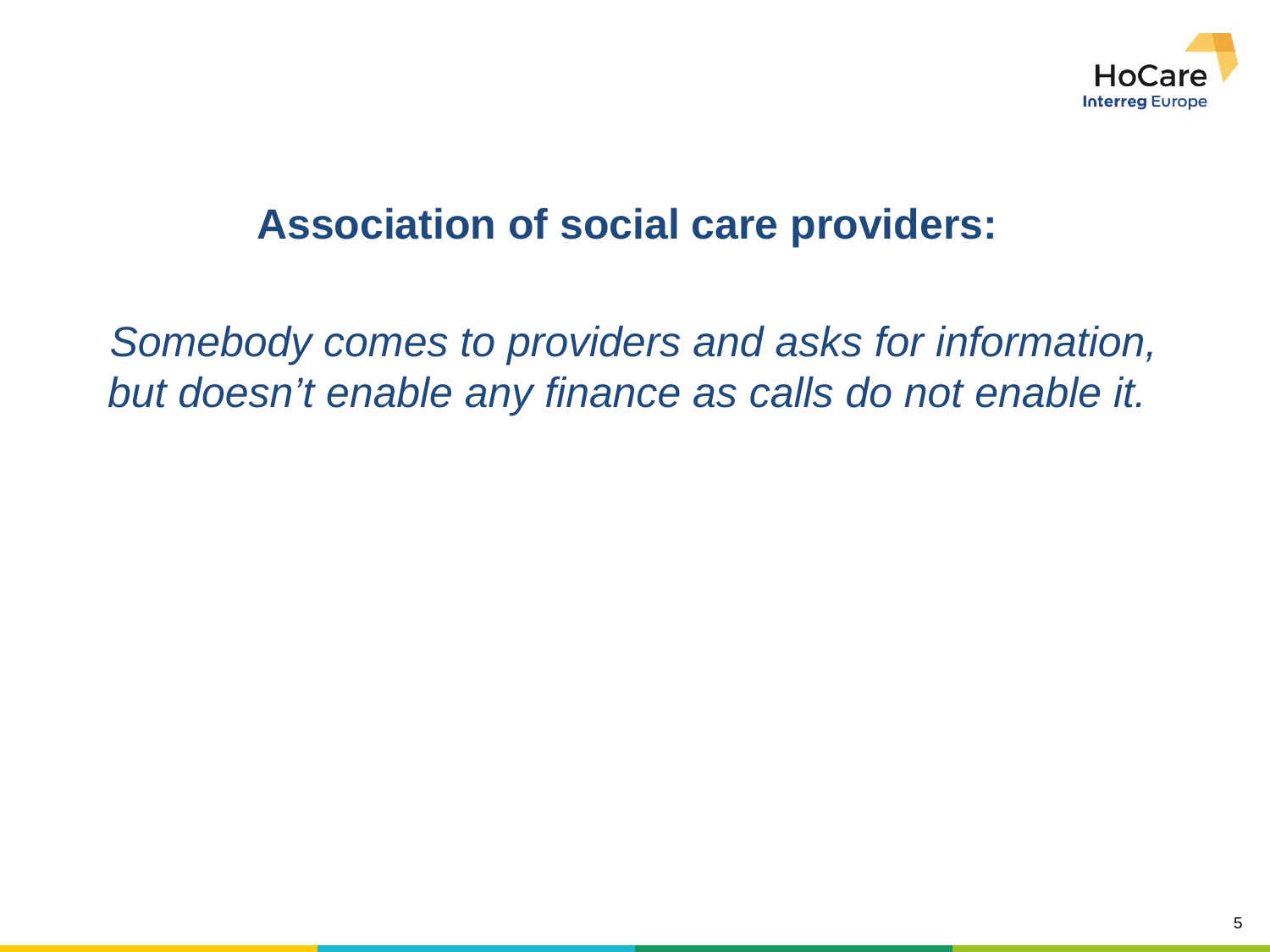

#
Association of social care providers:

Somebody comes to providers and asks for information, but doesn’t enable any finance as calls do not enable it.